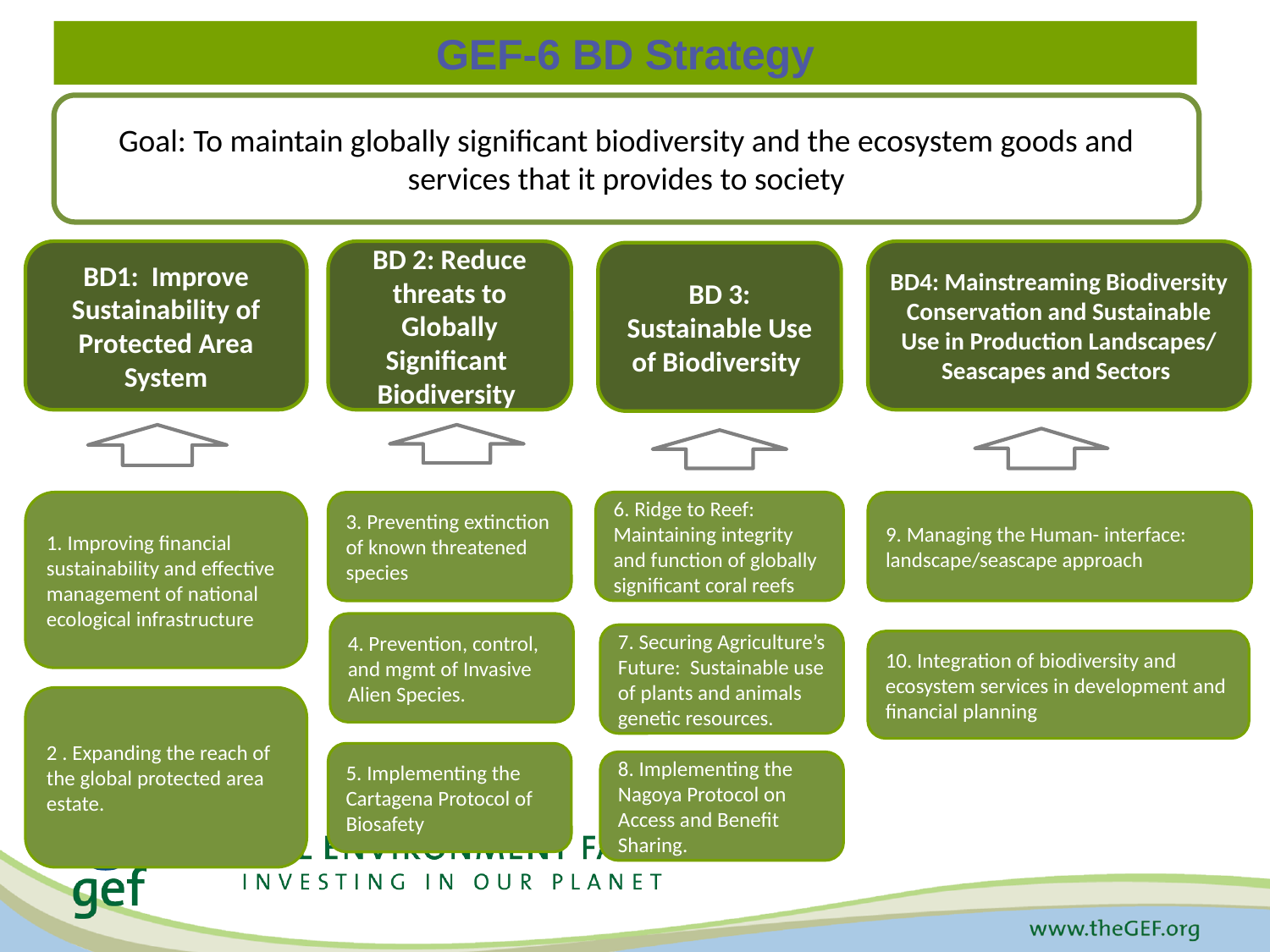

# GEF-6 BD Strategy
Goal: To maintain globally significant biodiversity and the ecosystem goods and services that it provides to society
BD4: Mainstreaming Biodiversity Conservation and Sustainable Use in Production Landscapes/ Seascapes and Sectors
BD1:  Improve Sustainability of Protected Area System
BD 2: Reduce threats to Globally Significant  Biodiversity
BD 3: Sustainable Use of Biodiversity

1. Improving financial sustainability and effective management of national ecological infrastructure
6. Ridge to Reef: Maintaining integrity and function of globally significant coral reefs
3. Preventing extinction of known threatened species
9. Managing the Human- interface: landscape/seascape approach
4. Prevention, control, and mgmt of Invasive Alien Species.
7. Securing Agriculture’s Future:  Sustainable use of plants and animals genetic resources.
10. Integration of biodiversity and ecosystem services in development and financial planning
2 . Expanding the reach of the global protected area estate.
5. Implementing the Cartagena Protocol of Biosafety
8. Implementing the Nagoya Protocol on Access and Benefit Sharing.